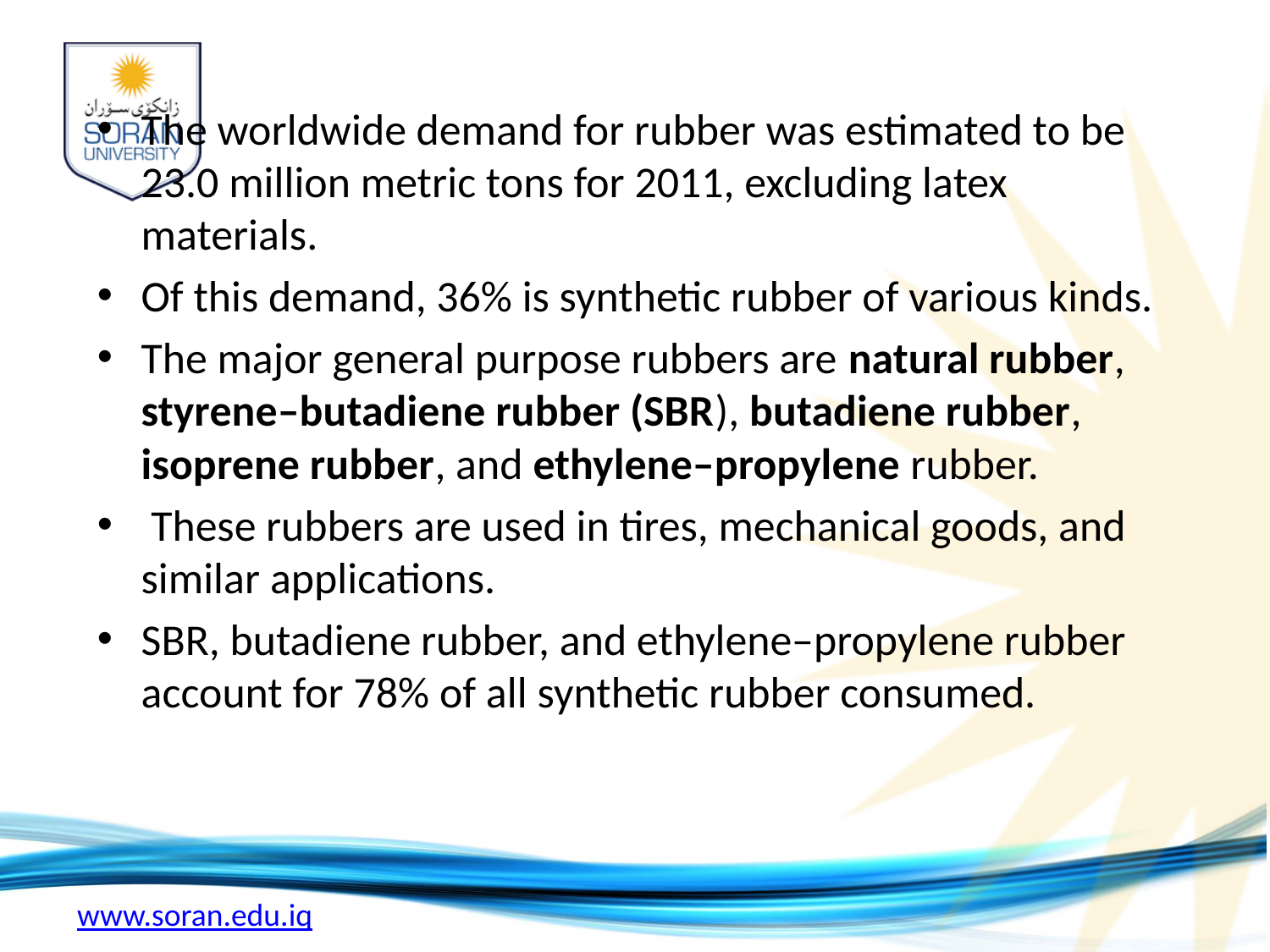

The worldwide demand for rubber was estimated to be 23.0 million metric tons for 2011, excluding latex materials.
Of this demand, 36% is synthetic rubber of various kinds.
The major general purpose rubbers are natural rubber, styrene–butadiene rubber (SBR), butadiene rubber, isoprene rubber, and ethylene–propylene rubber.
 These rubbers are used in tires, mechanical goods, and similar applications.
SBR, butadiene rubber, and ethylene–propylene rubber account for 78% of all synthetic rubber consumed.